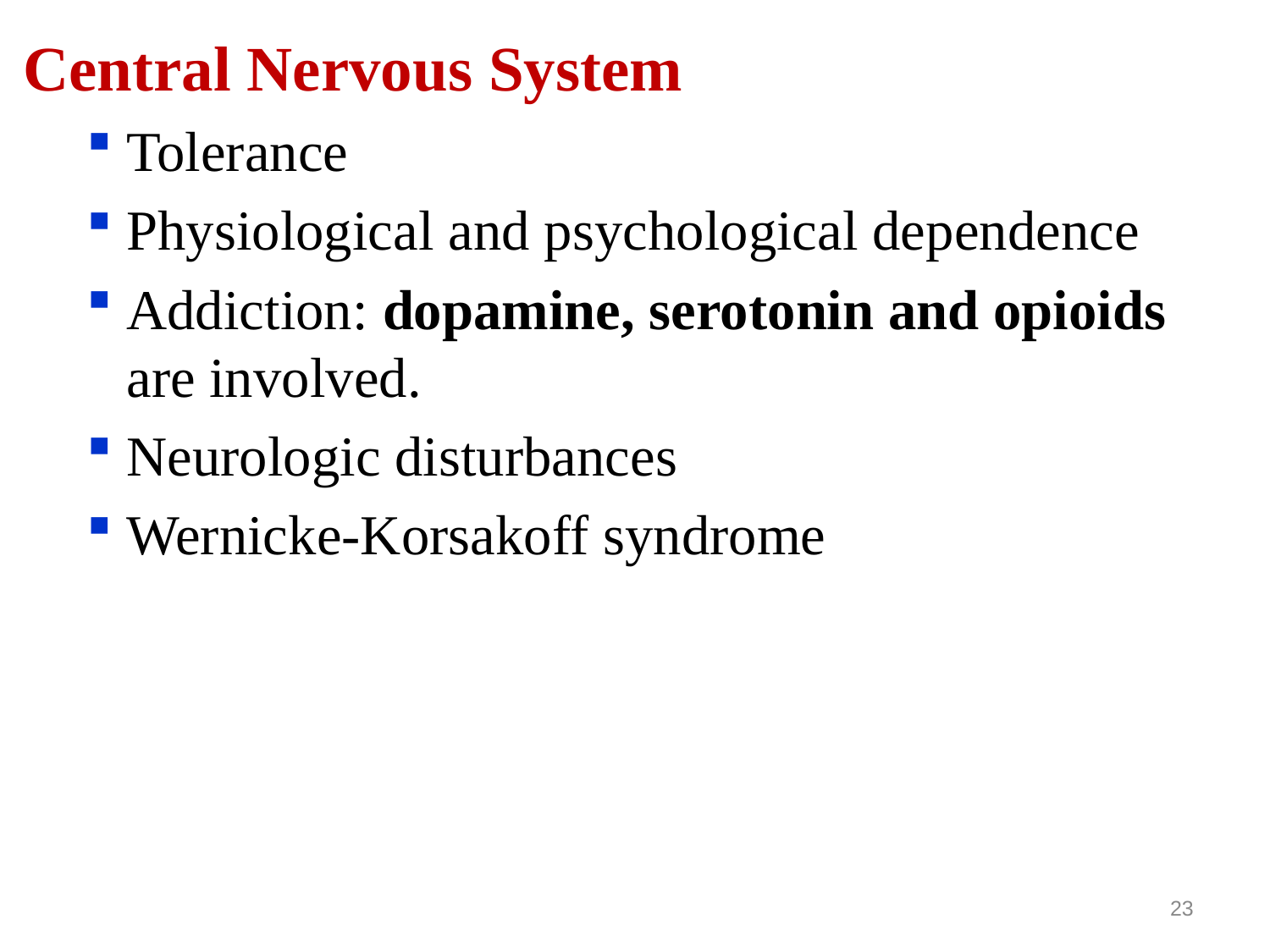

Central Nervous System
Tolerance
Physiological and psychological dependence
Addiction: dopamine, serotonin and opioids are involved.
Neurologic disturbances
Wernicke-Korsakoff syndrome

23